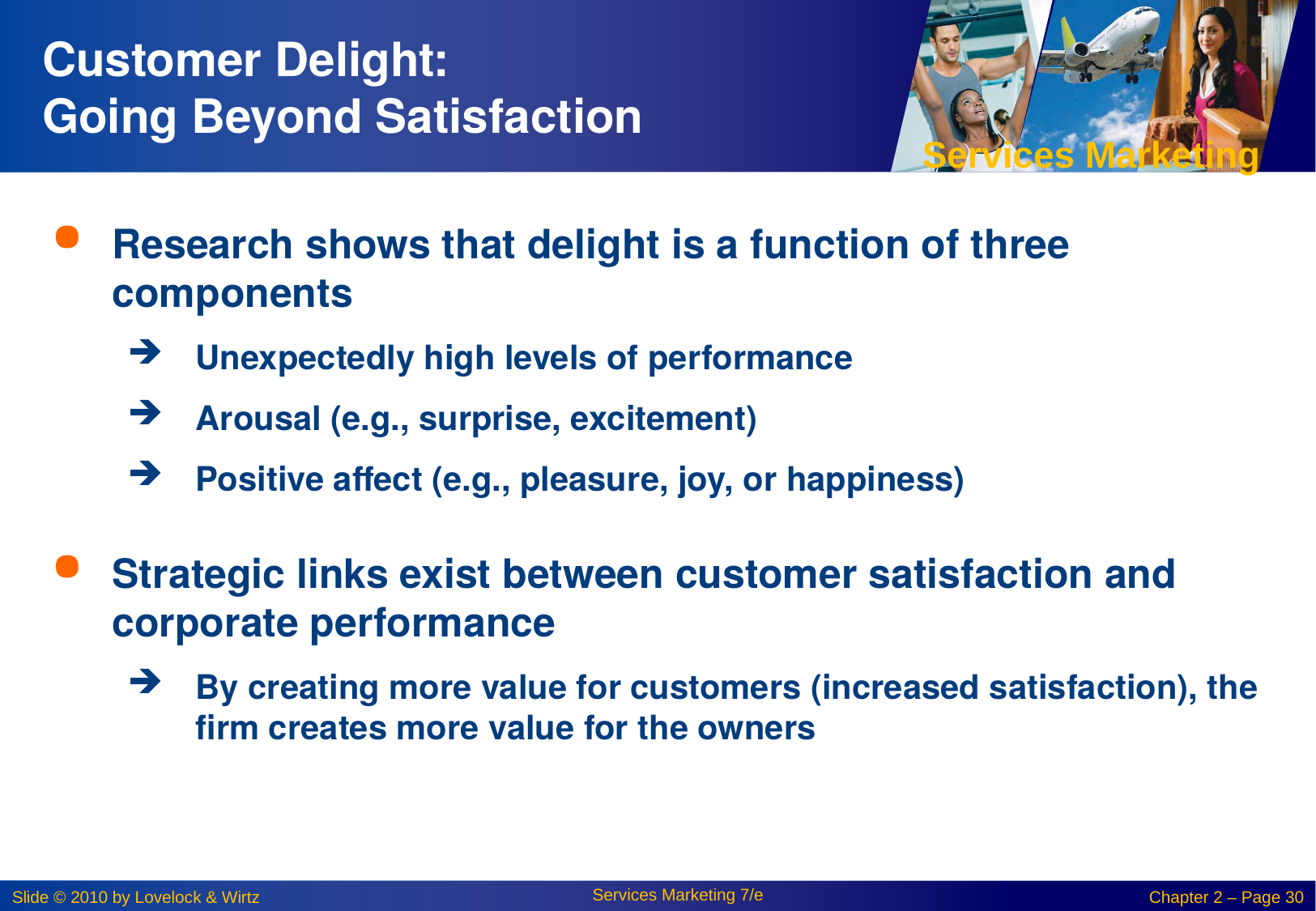

# Customer Delight: Going Beyond Satisfaction
Research shows that delight is a function of three components
Unexpectedly high levels of performance
Arousal (e.g., surprise, excitement)
Positive affect (e.g., pleasure, joy, or happiness)
Strategic links exist between customer satisfaction and corporate performance
By creating more value for customers (increased satisfaction), the firm creates more value for the owners